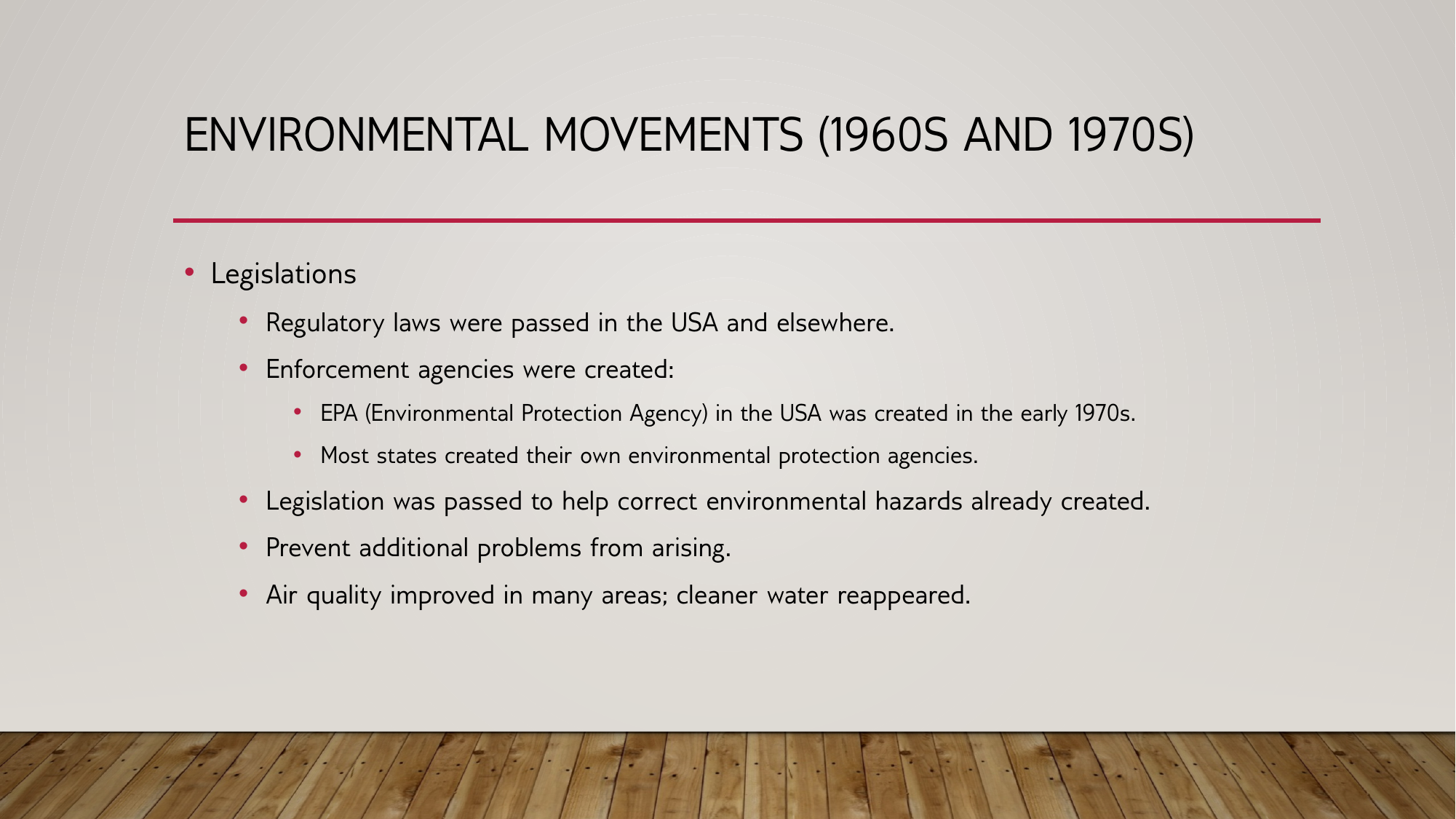

# Environmental Movements (1960s and 1970s)
Legislations
Regulatory laws were passed in the USA and elsewhere.
Enforcement agencies were created:
EPA (Environmental Protection Agency) in the USA was created in the early 1970s.
Most states created their own environmental protection agencies.
Legislation was passed to help correct environmental hazards already created.
Prevent additional problems from arising.
Air quality improved in many areas; cleaner water reappeared.